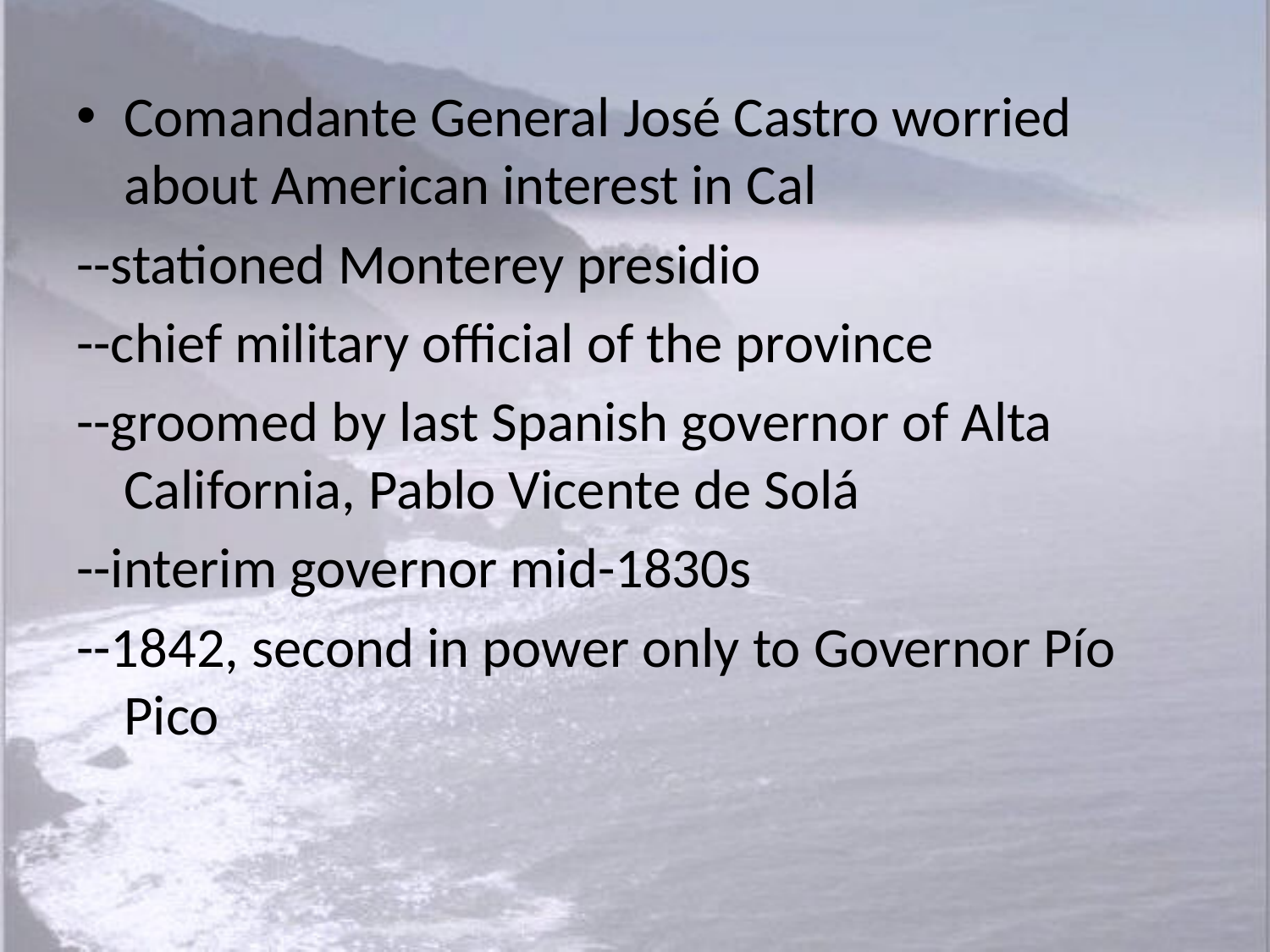

Comandante General José Castro worried about American interest in Cal
--stationed Monterey presidio
--chief military official of the province
--groomed by last Spanish governor of Alta California, Pablo Vicente de Solá
--interim governor mid-1830s
--1842, second in power only to Governor Pío Pico